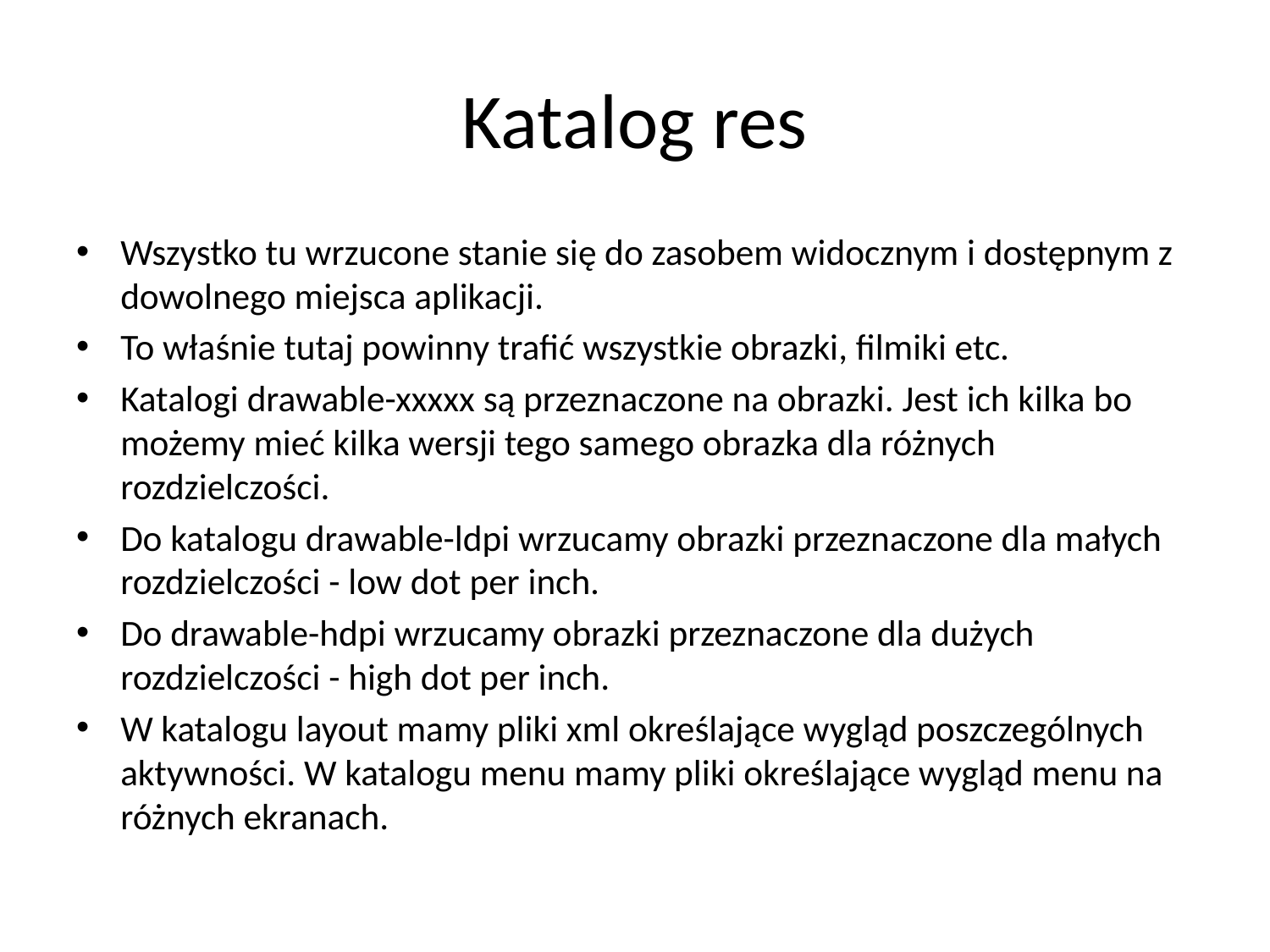

# Katalog res
Wszystko tu wrzucone stanie się do zasobem widocznym i dostępnym z dowolnego miejsca aplikacji.
To właśnie tutaj powinny trafić wszystkie obrazki, filmiki etc.
Katalogi drawable-xxxxx są przeznaczone na obrazki. Jest ich kilka bo możemy mieć kilka wersji tego samego obrazka dla różnych rozdzielczości.
Do katalogu drawable-ldpi wrzucamy obrazki przeznaczone dla małych rozdzielczości - low dot per inch.
Do drawable-hdpi wrzucamy obrazki przeznaczone dla dużych rozdzielczości - high dot per inch.
W katalogu layout mamy pliki xml określające wygląd poszczególnych aktywności. W katalogu menu mamy pliki określające wygląd menu na różnych ekranach.